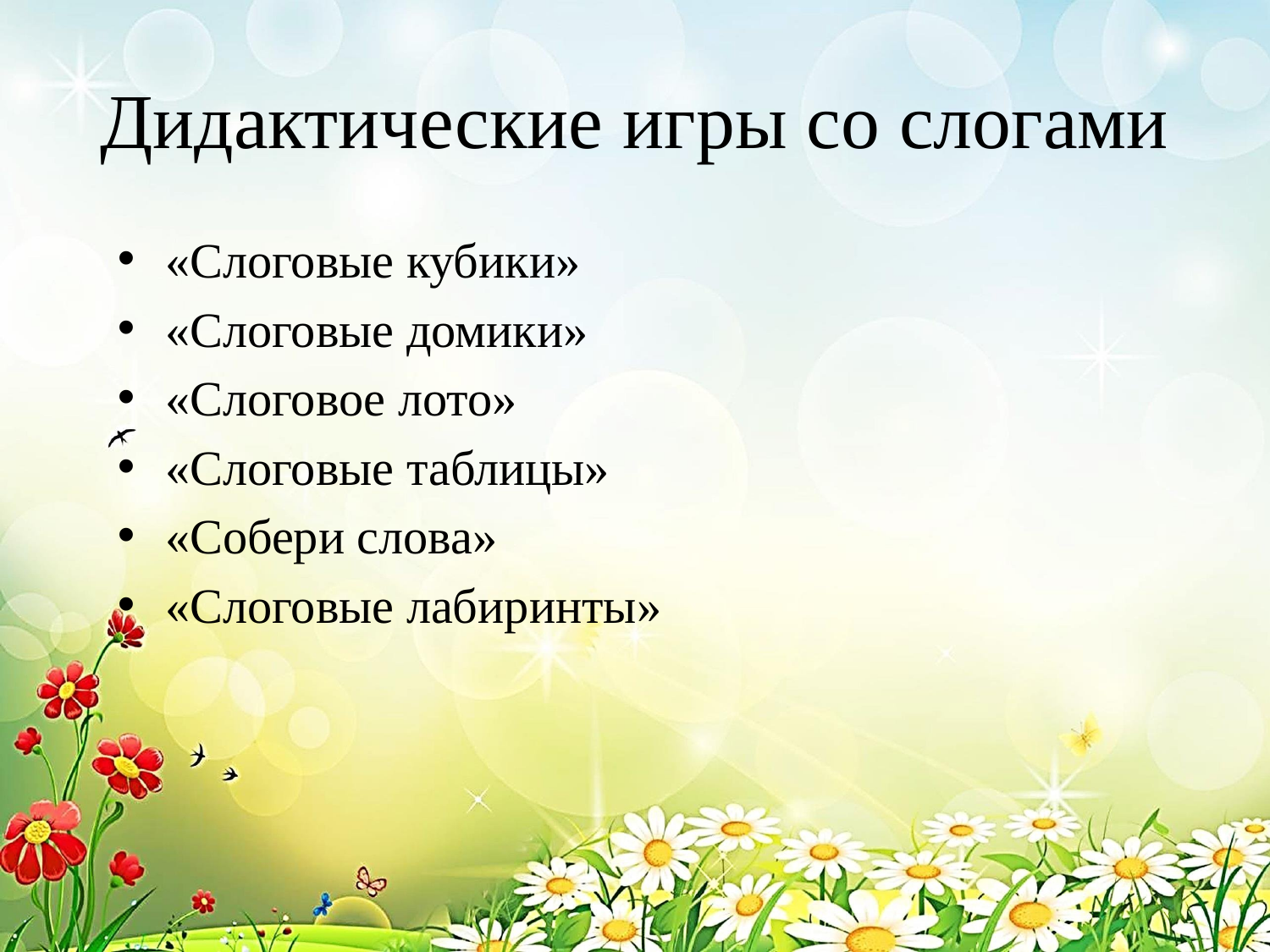

# Дидактические игры со слогами
«Слоговые кубики»
«Слоговые домики»
«Слоговое лото»
«Слоговые таблицы»
«Собери слова»
«Слоговые лабиринты»